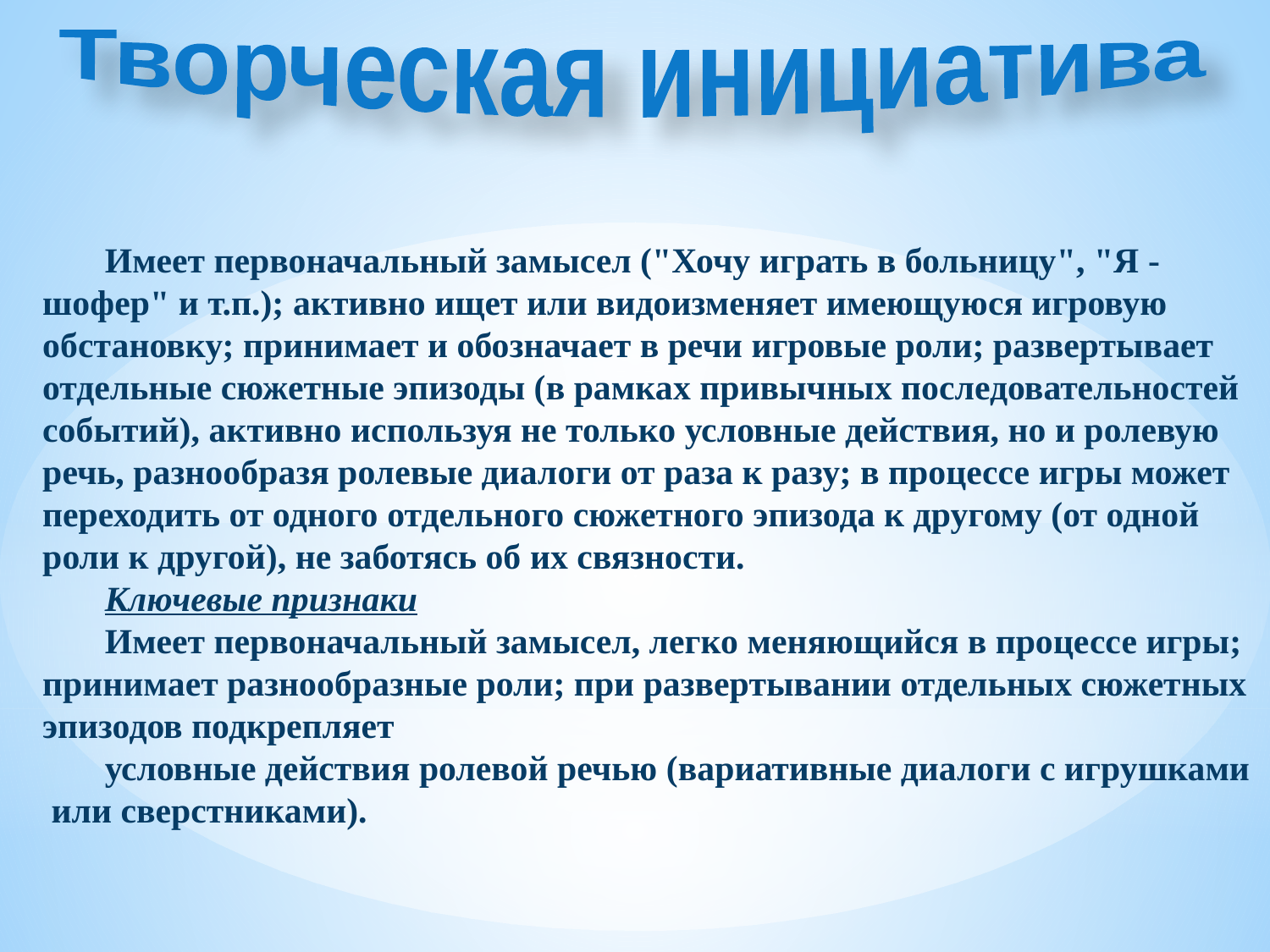

Творческая инициатива
Имеет первоначальный замысел ("Хочу играть в больницу", "Я -шофер" и т.п.); активно ищет или видоизменяет имеющуюся игровую обстановку; принимает и обозначает в речи игровые роли; развертывает отдельные сюжетные эпизоды (в рамках привычных последовательностей событий), активно используя не только условные действия, но и ролевую речь, разнообразя ролевые диалоги от раза к разу; в процессе игры может переходить от одного отдельного сюжетного эпизода к другому (от одной роли к другой), не заботясь об их связности.
Ключевые признаки
Имеет первоначальный замысел, легко меняющийся в процессе игры; принимает разнообразные роли; при развертывании отдельных сюжетных эпизодов подкрепляет
условные действия ролевой речью (вариативные диалоги с игрушками  или сверстниками).